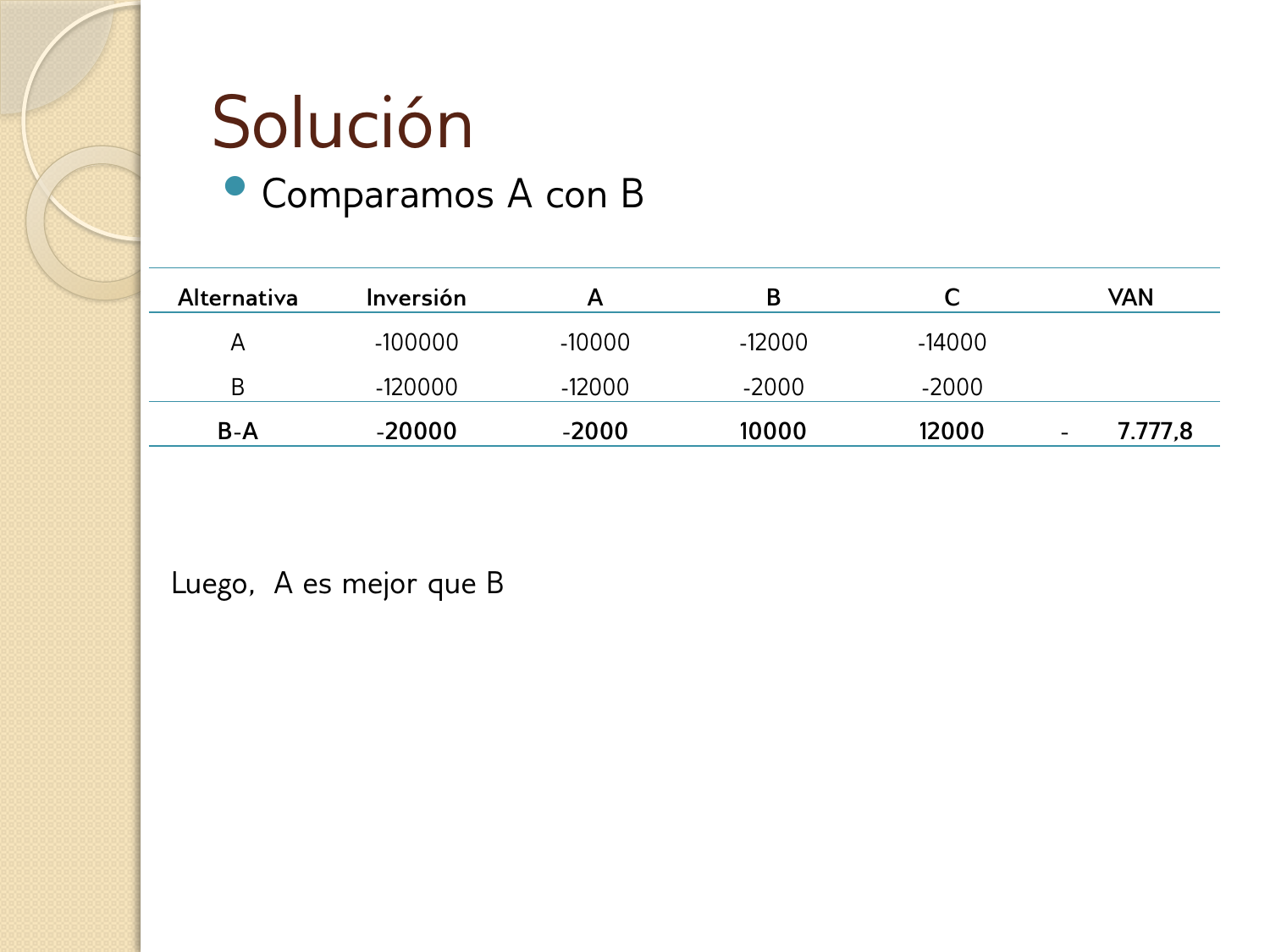

# Solución
Comparamos A con B
| Alternativa | Inversión | A | B | C | VAN |
| --- | --- | --- | --- | --- | --- |
| A | -100000 | -10000 | -12000 | -14000 |  |
| B | -120000 | -12000 | -2000 | -2000 |  |
| B-A | -20000 | -2000 | 10000 | 12000 | - 7.777,8 |
Luego,  A es mejor que B